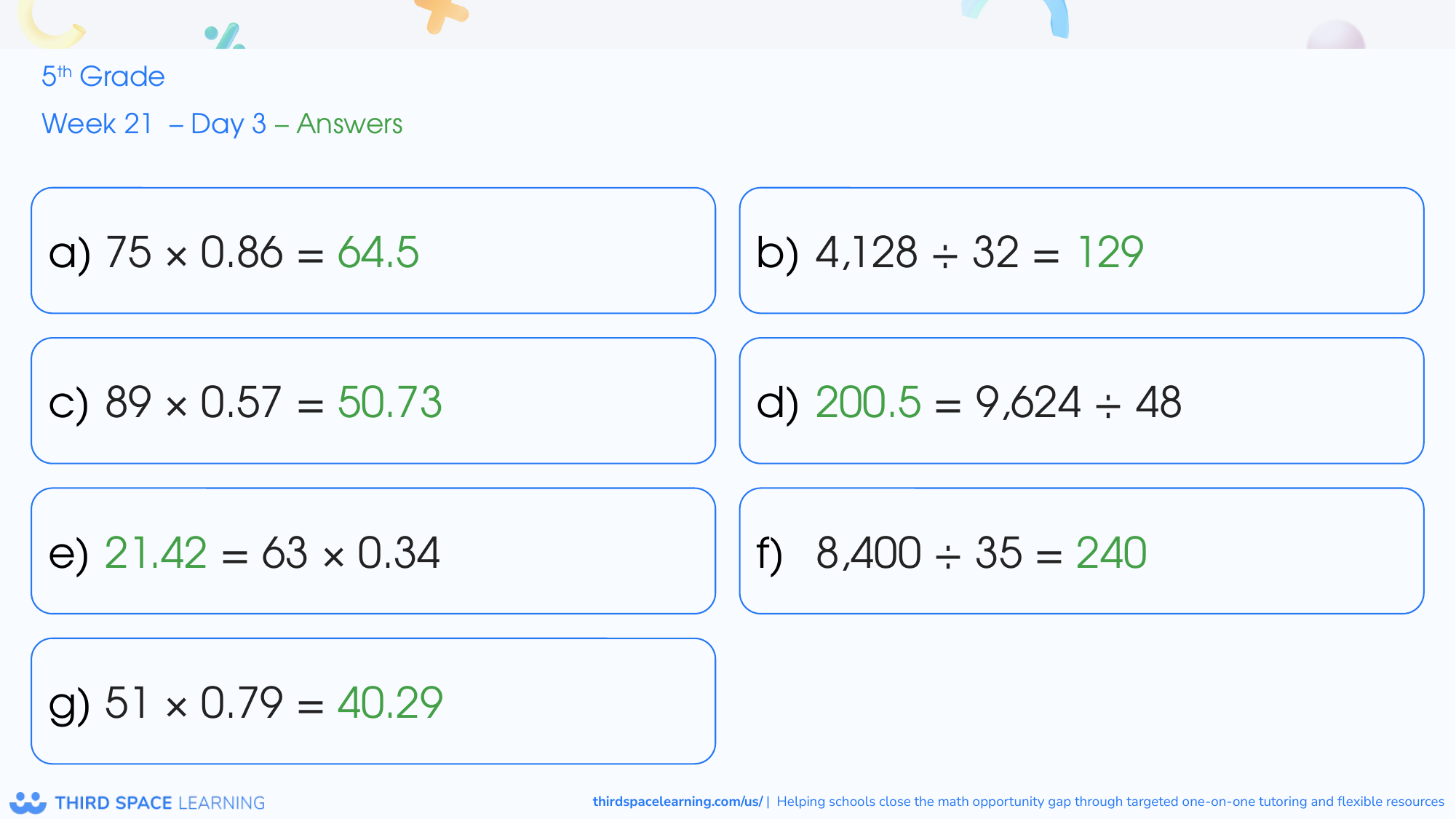

5th Grade
Week 21  – Day 3 – Answers
75 × 0.86 = 64.5
4,128 ÷ 32 = 129
89 × 0.57 = 50.73
200.5 = 9,624 ÷ 48
21.42 = 63 × 0.34
8,400 ÷ 35 = 240
51 × 0.79 = 40.29